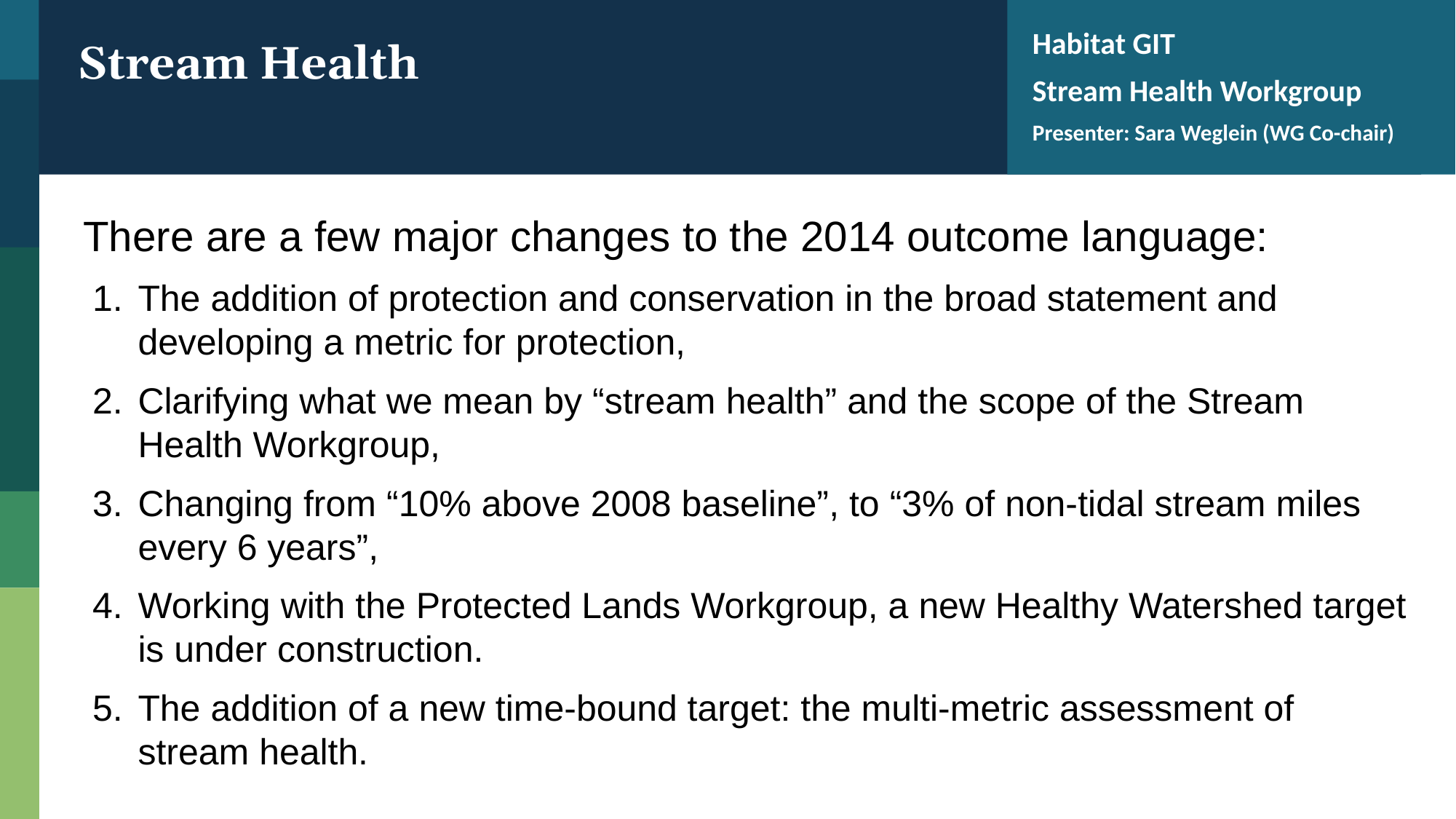

Habitat GIT
Stream Health Workgroup
Presenter: Sara Weglein (WG Co-chair)
Stream Health
There are a few major changes to the 2014 outcome language:
The addition of protection and conservation in the broad statement and developing a metric for protection,
Clarifying what we mean by “stream health” and the scope of the Stream Health Workgroup,
Changing from “10% above 2008 baseline”, to “3% of non-tidal stream miles every 6 years”,
Working with the Protected Lands Workgroup, a new Healthy Watershed target is under construction.
The addition of a new time-bound target: the multi-metric assessment of stream health.